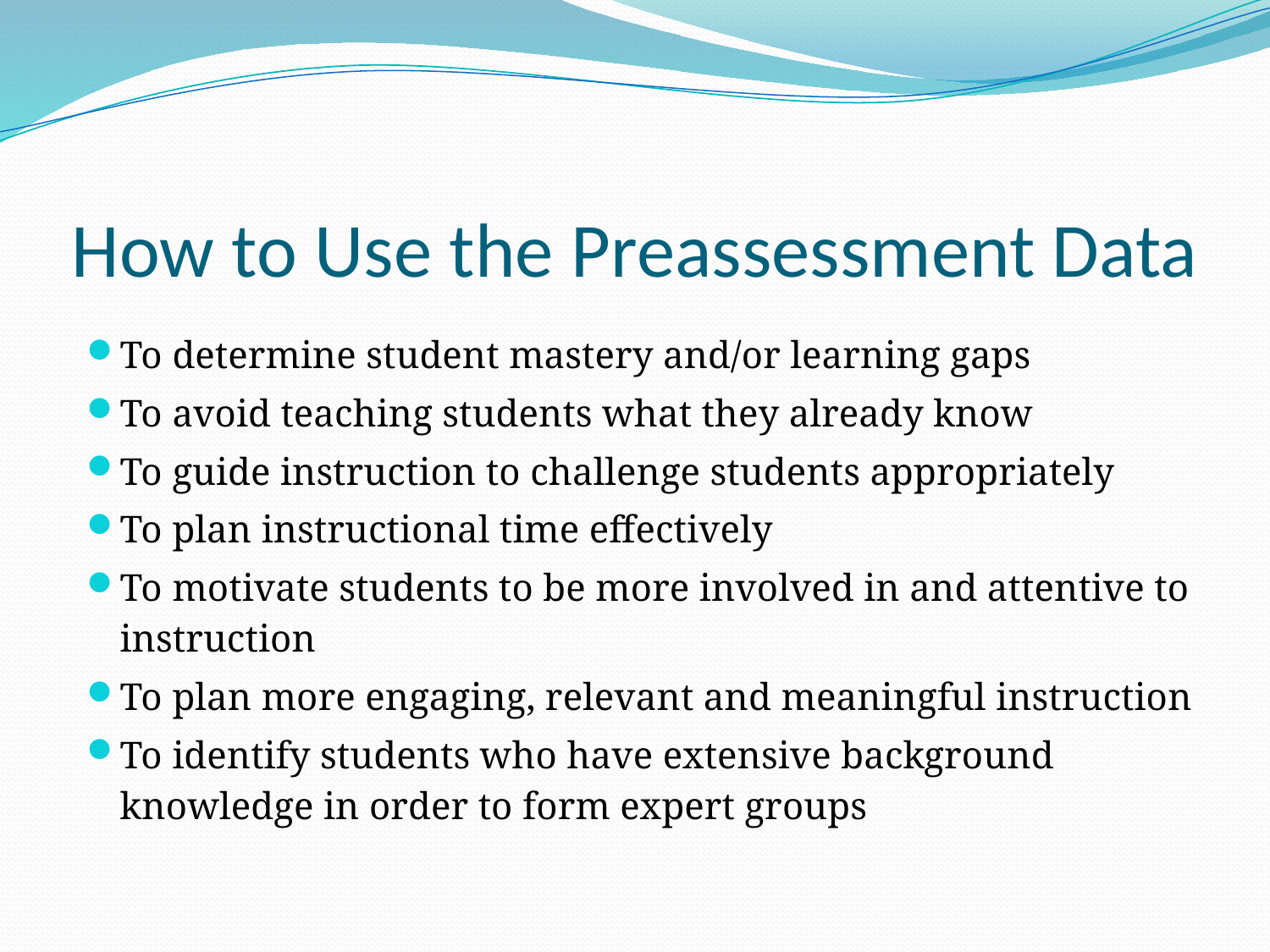

# How to Use the Preassessment Data

To determine student mastery and/or learning gaps
To avoid teaching students what they already know
To guide instruction to challenge students appropriately
To plan instructional time effectively
To motivate students to be more involved in and attentive to instruction
To plan more engaging, relevant and meaningful instruction
To identify students who have extensive background knowledge in order to form expert groups